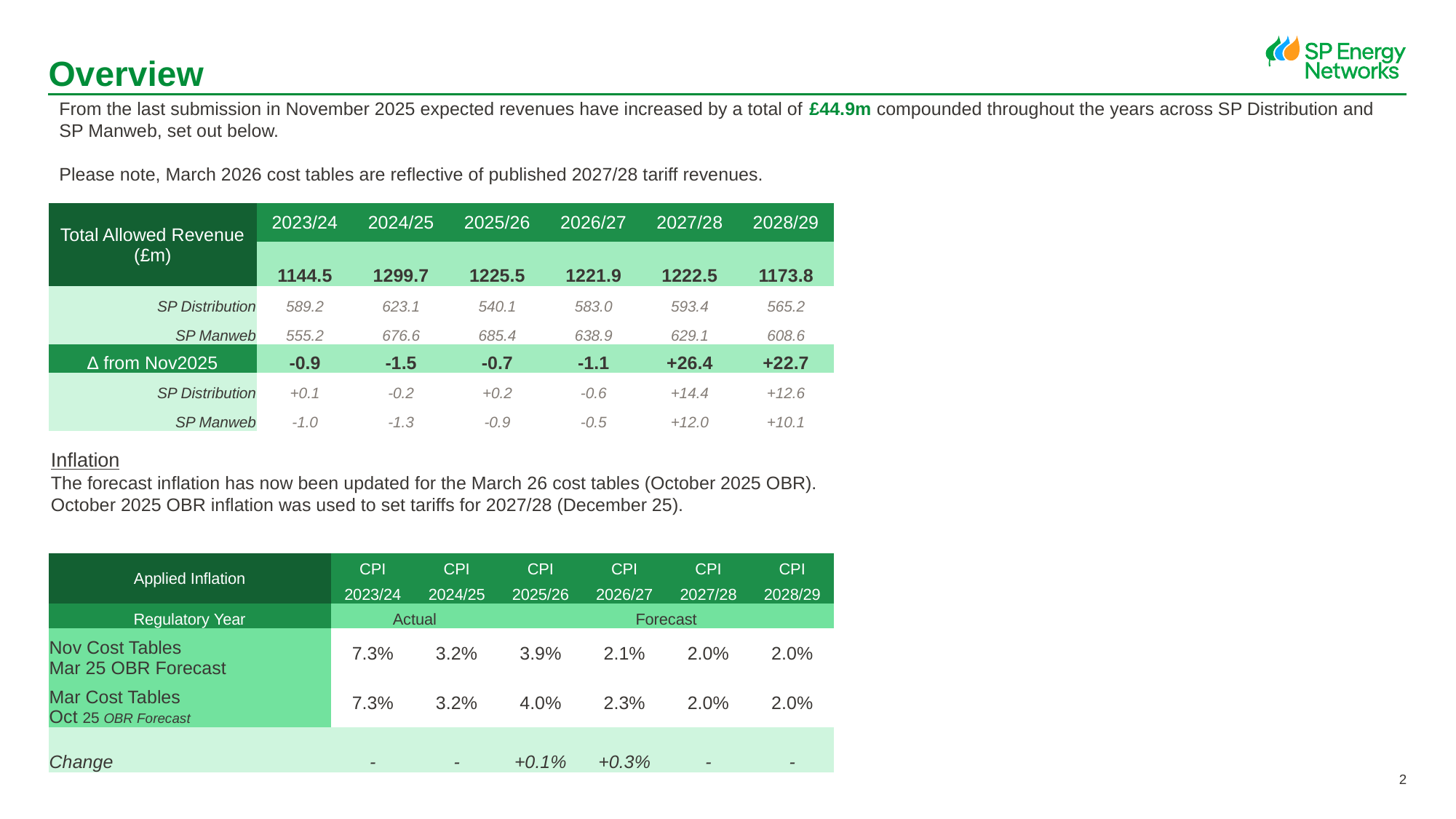

# Overview
From the last submission in November 2025 expected revenues have increased by a total of £44.9m compounded throughout the years across SP Distribution and SP Manweb, set out below.

Please note, March 2026 cost tables are reflective of published 2027/28 tariff revenues.
| Total Allowed Revenue (£m) | 2023/24 | 2024/25 | 2025/26 | 2026/27 | 2027/28 | 2028/29 |
| --- | --- | --- | --- | --- | --- | --- |
|  | 1144.5 | 1299.7 | 1225.5 | 1221.9 | 1222.5 | 1173.8 |
| SP Distribution | 589.2 | 623.1 | 540.1 | 583.0 | 593.4 | 565.2 |
| SP Manweb | 555.2 | 676.6 | 685.4 | 638.9 | 629.1 | 608.6 |
| ∆ from Nov2025 | -0.9 | -1.5 | -0.7 | -1.1 | +26.4 | +22.7 |
| SP Distribution | +0.1 | -0.2 | +0.2 | -0.6 | +14.4 | +12.6 |
| SP Manweb | -1.0 | -1.3 | -0.9 | -0.5 | +12.0 | +10.1 |
Inflation
The forecast inflation has now been updated for the March 26 cost tables (October 2025 OBR).
October 2025 OBR inflation was used to set tariffs for 2027/28 (December 25).
| Applied Inflation | CPI | CPI | CPI | CPI | CPI | CPI |
| --- | --- | --- | --- | --- | --- | --- |
|  | 2023/24 | 2024/25 | 2025/26 | 2026/27 | 2027/28 | 2028/29 |
| Regulatory Year | Actual |  | Forecast |  |  |  |
| Nov Cost Tables Mar 25 OBR Forecast | 7.3% | 3.2% | 3.9% | 2.1% | 2.0% | 2.0% |
| Mar Cost Tables Oct 25 OBR Forecast | 7.3% | 3.2% | 4.0% | 2.3% | 2.0% | 2.0% |
| Change | - | - | +0.1% | +0.3% | - | - |